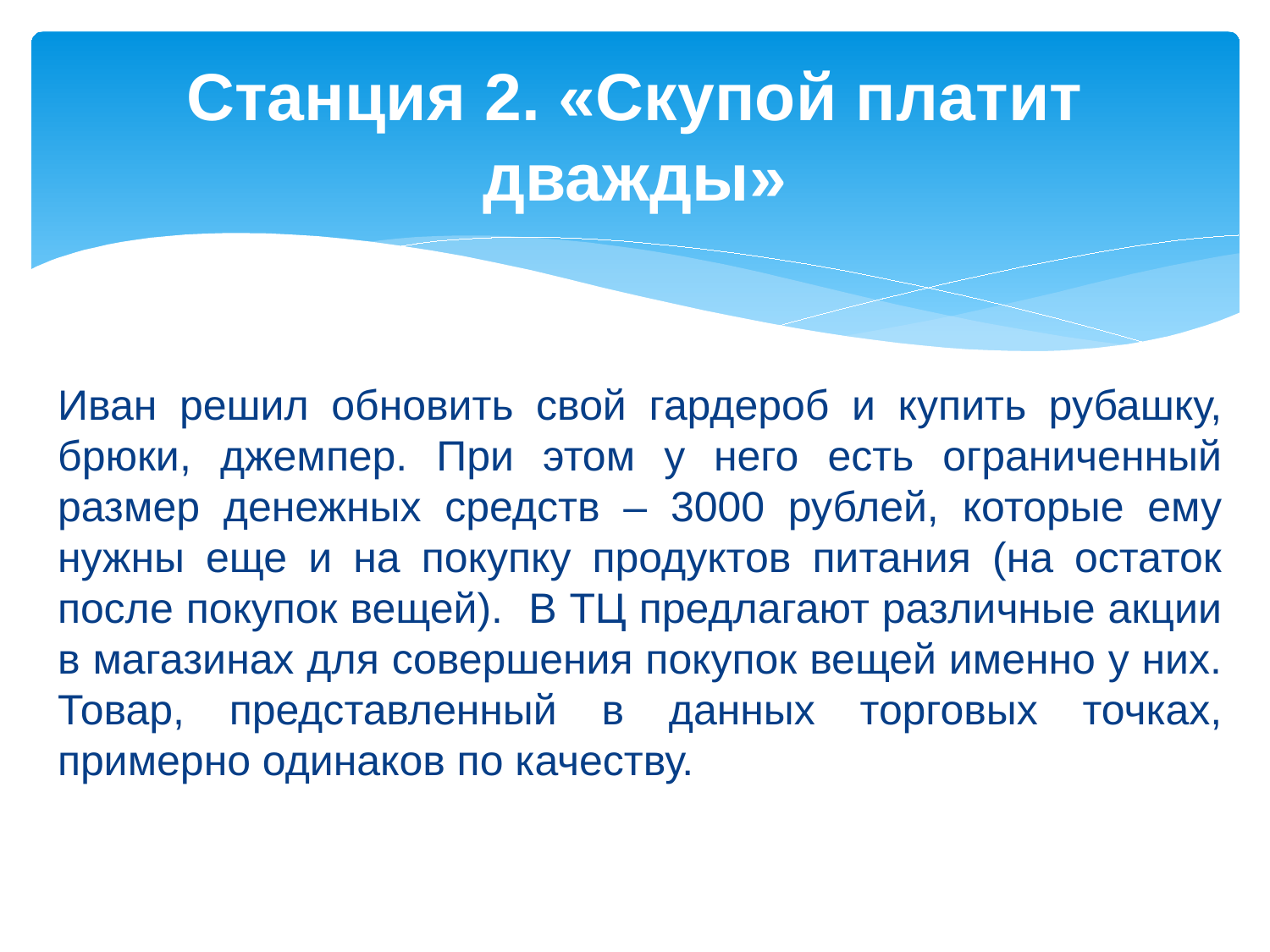

# Станция 2. «Скупой платит дважды»
Иван решил обновить свой гардероб и купить рубашку, брюки, джемпер. При этом у него есть ограниченный размер денежных средств – 3000 рублей, которые ему нужны еще и на покупку продуктов питания (на остаток после покупок вещей).  В ТЦ предлагают различные акции в магазинах для совершения покупок вещей именно у них. Товар, представленный в данных торговых точках, примерно одинаков по качеству.